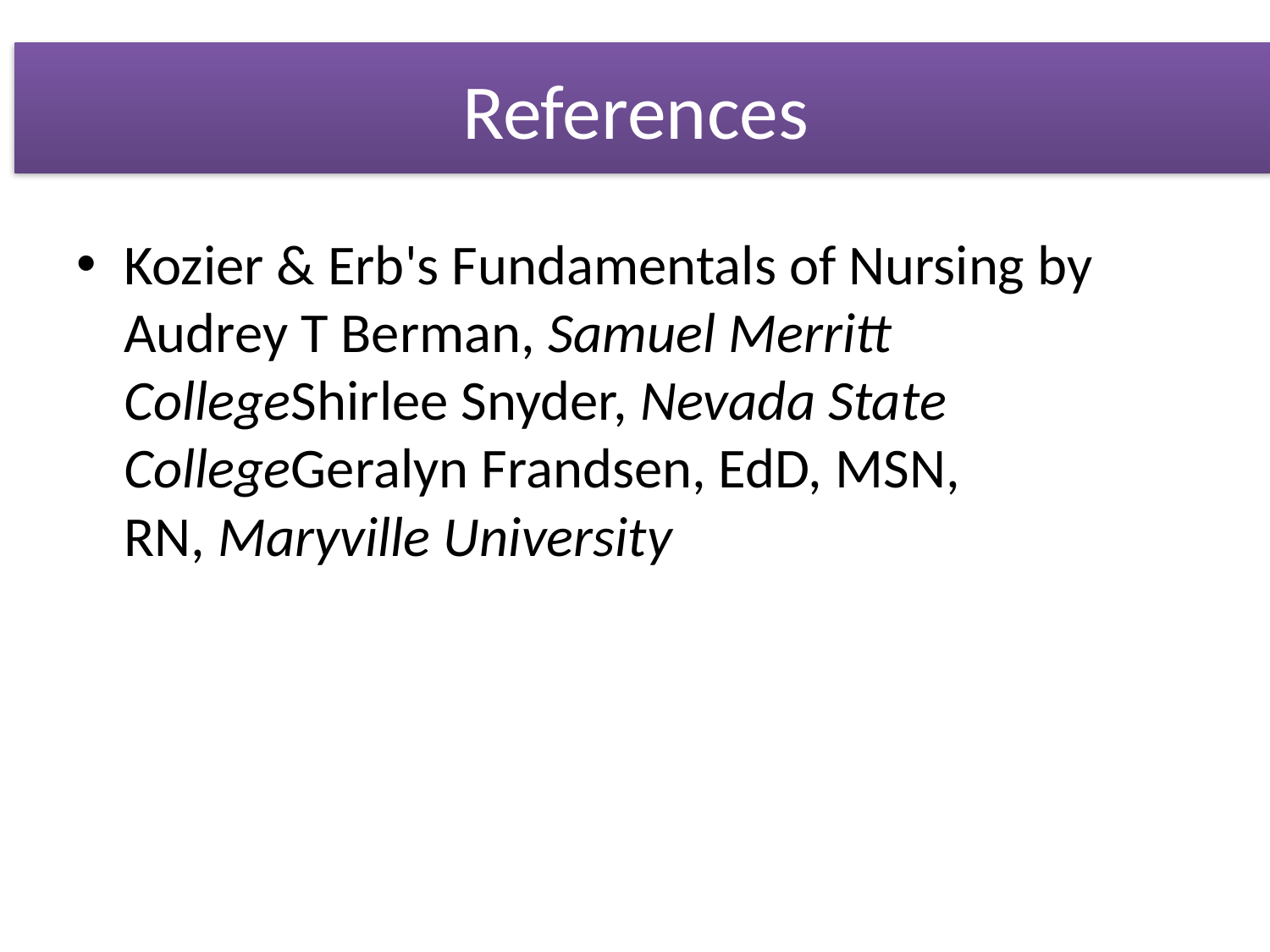

# References
Kozier & Erb's Fundamentals of Nursing by Audrey T Berman, Samuel Merritt CollegeShirlee Snyder, Nevada State CollegeGeralyn Frandsen, EdD, MSN, RN, Maryville University